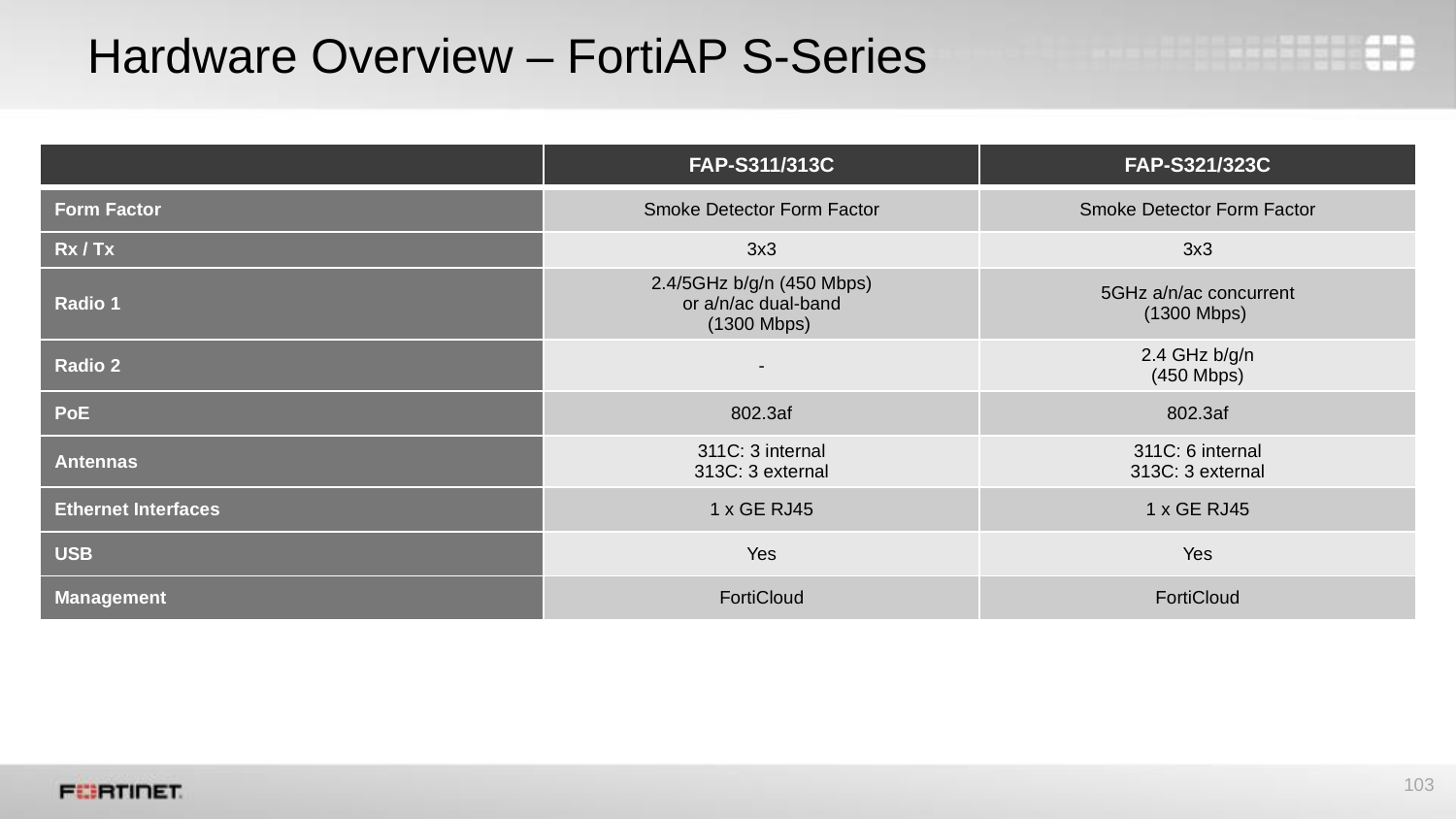

# Hardware Overview – FortiAP S-Series
|  | FAP-S311/313C | FAP-S321/323C |
| --- | --- | --- |
| Form Factor | Smoke Detector Form Factor | Smoke Detector Form Factor |
| Rx / Tx | 3x3 | 3x3 |
| Radio 1 | 2.4/5GHz b/g/n (450 Mbps) or a/n/ac dual-band (1300 Mbps) | 5GHz a/n/ac concurrent (1300 Mbps) |
| Radio 2 | - | 2.4 GHz b/g/n (450 Mbps) |
| PoE | 802.3af | 802.3af |
| Antennas | 311C: 3 internal 313C: 3 external | 311C: 6 internal 313C: 3 external |
| Ethernet Interfaces | 1 x GE RJ45 | 1 x GE RJ45 |
| USB | Yes | Yes |
| Management | FortiCloud | FortiCloud |